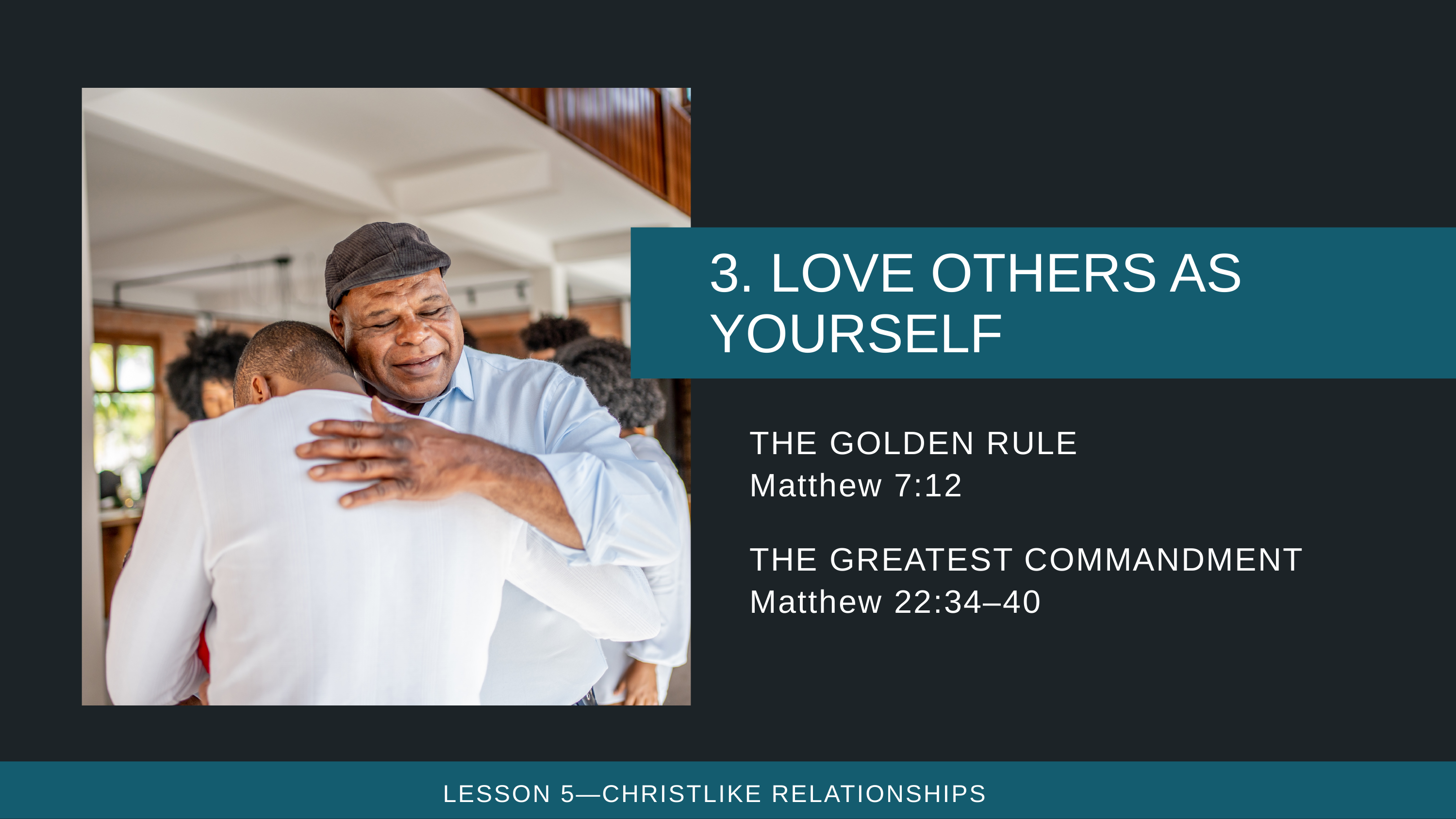

THE GOLDEN RULE
Matthew 7:12

THE GREATEST COMMANDMENT
Matthew 22:34–40